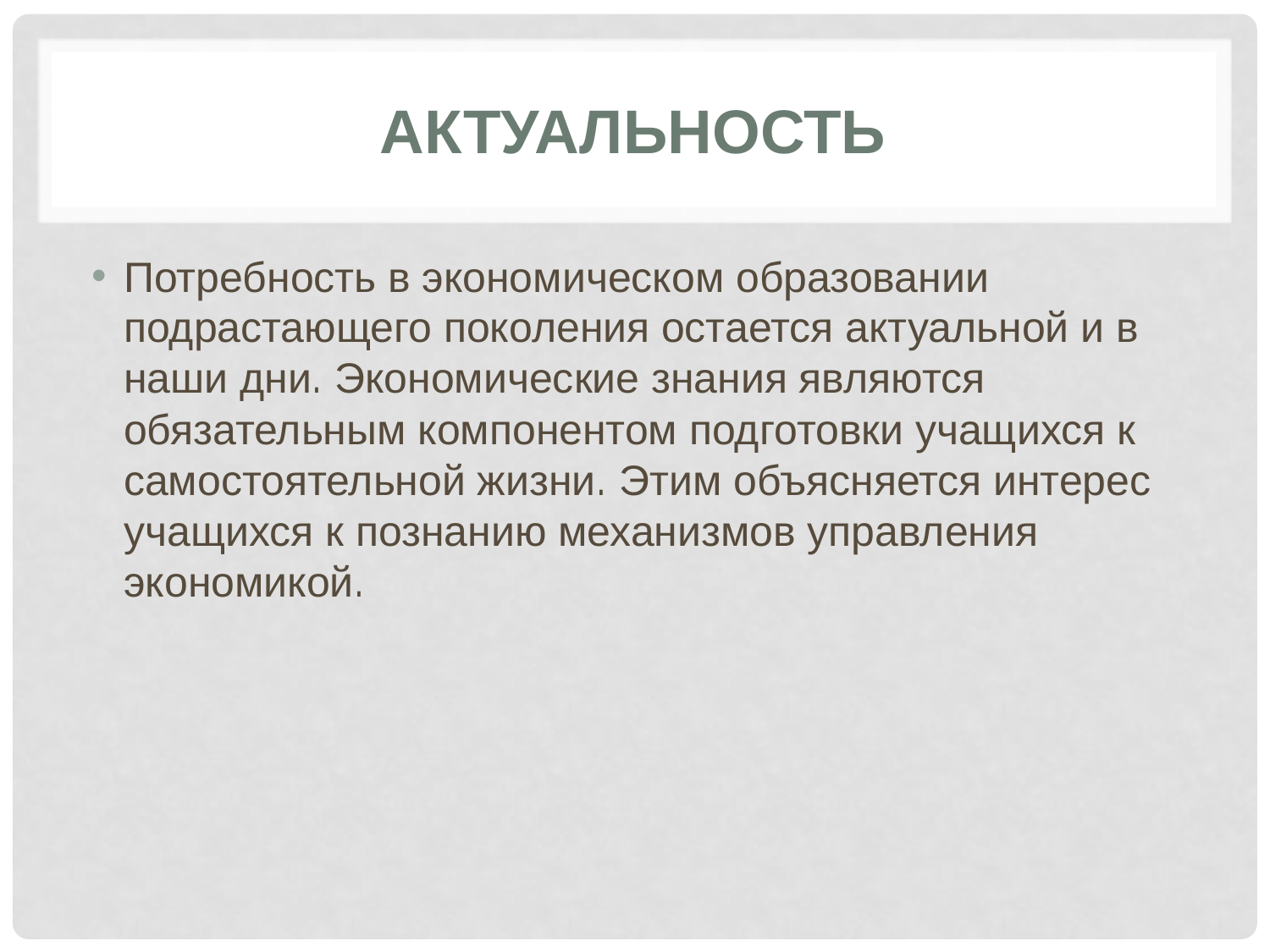

# Актуальность
Потребность в экономическом образовании подрастающего поколения остается актуальной и в наши дни. Экономические знания являются обязательным компонентом подготовки учащихся к самостоятельной жизни. Этим объясняется интерес учащихся к познанию механизмов управления экономикой.